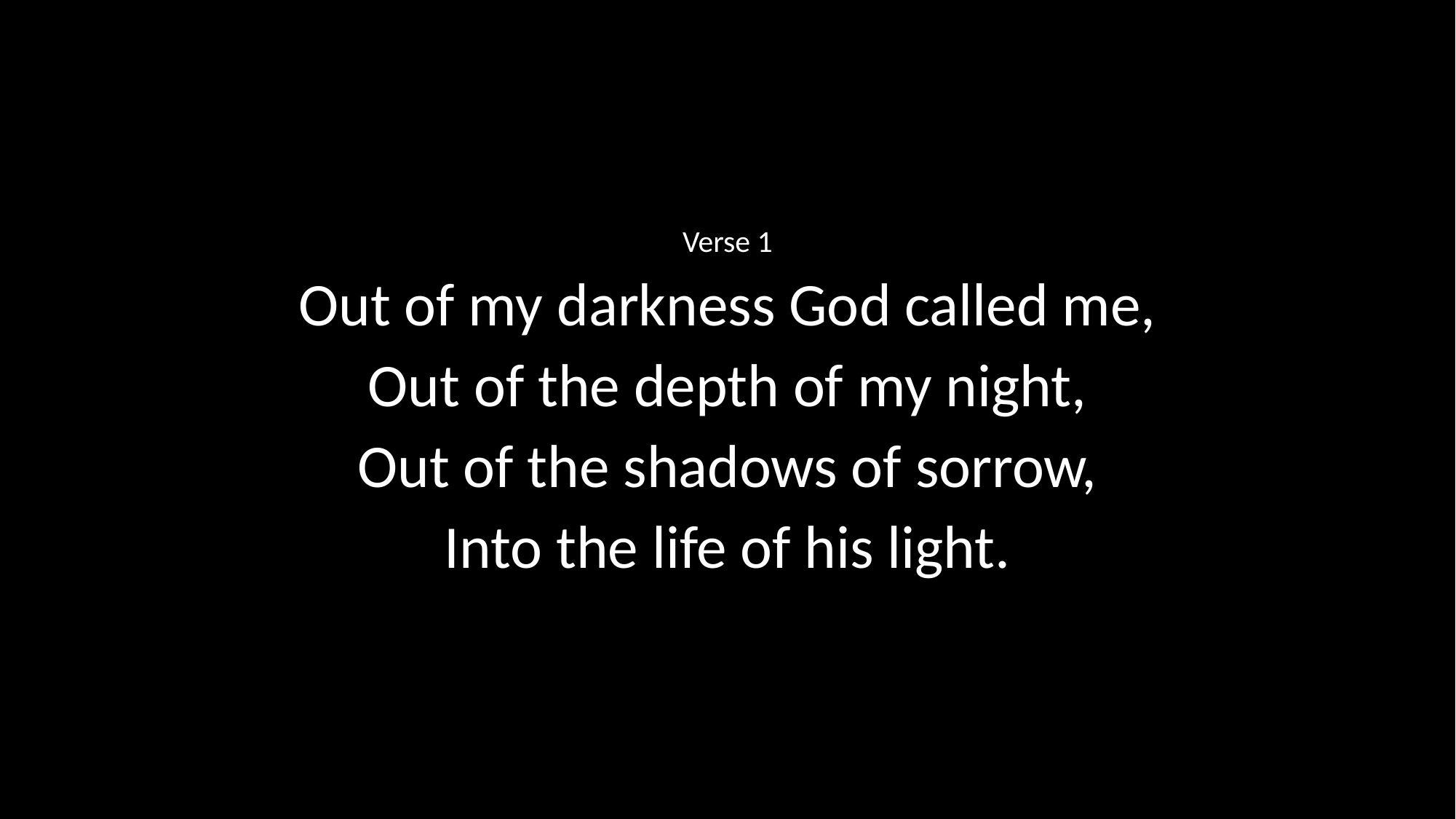

Verse 1
Out of my darkness God called me,
Out of the depth of my night,
Out of the shadows of sorrow,
Into the life of his light.